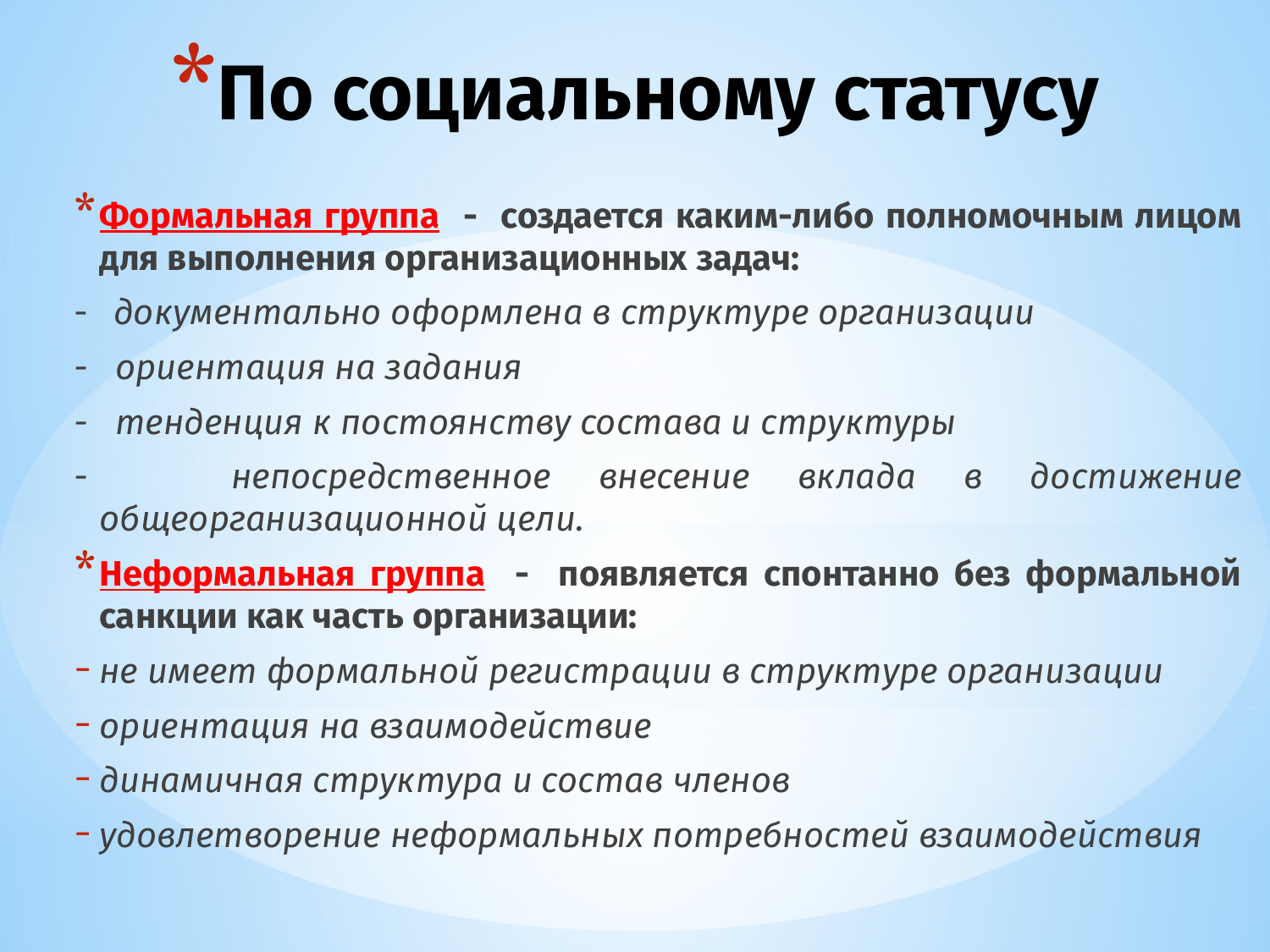

# По социальному статусу
Формальная группа  -  создается каким-либо полномочным лицом для выполнения организационных задач:
-   документально оформлена в структуре организации
-   ориентация на задания
-   тенденция к постоянству состава и структуры
-   непосредственное внесение вклада в достижение общеорганизационной цели.
Неформальная группа  -  появляется спонтанно без формальной санкции как часть организации:
не имеет формальной регистрации в структуре организации
ориентация на взаимодействие
динамичная структура и состав членов
удовлетворение неформальных потребностей взаимодействия